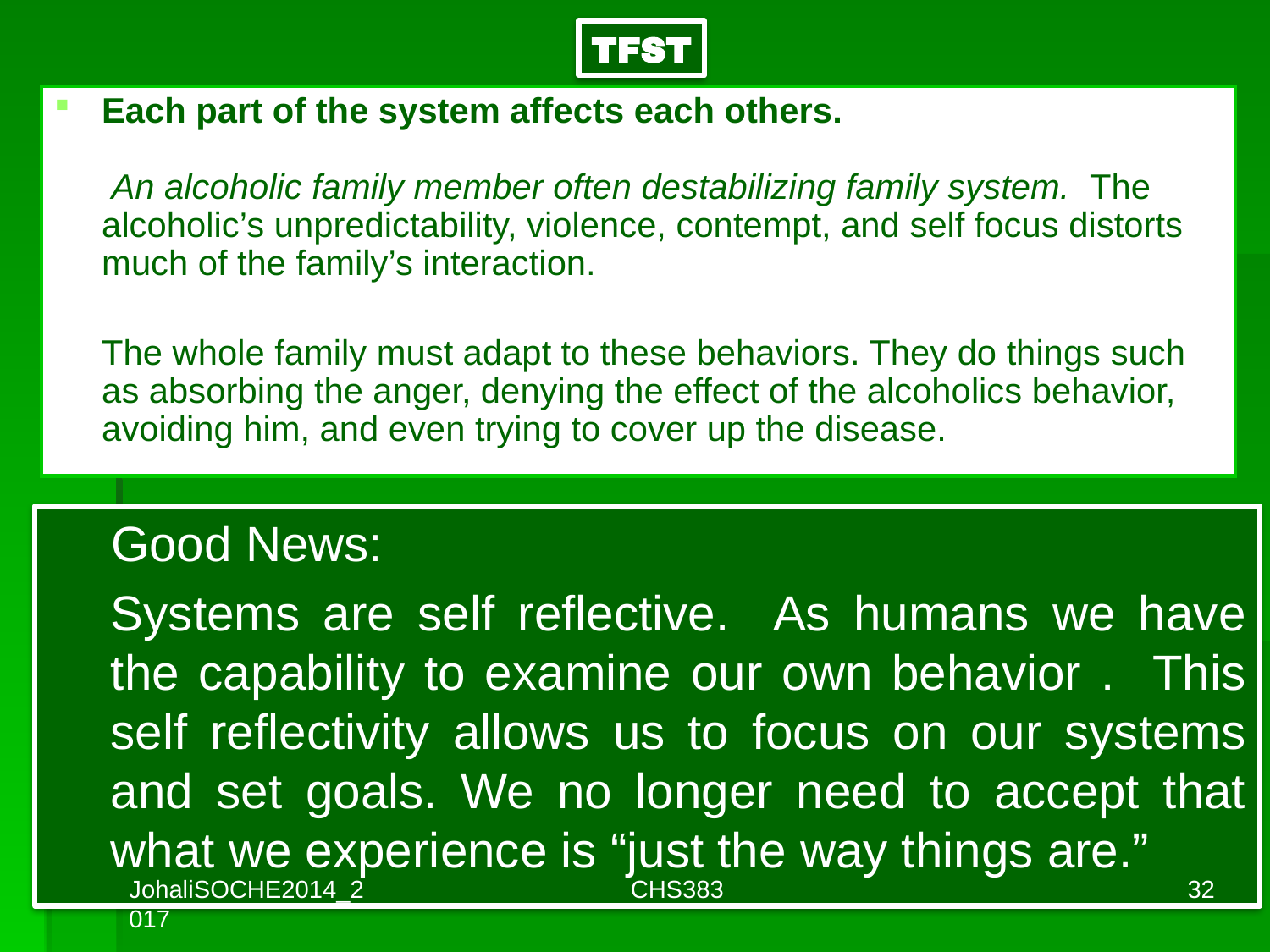

TFST
Each part of the system affects each others.
 An alcoholic family member often destabilizing family system.  The alcoholic’s unpredictability, violence, contempt, and self focus distorts much of the family’s interaction.

	The whole family must adapt to these behaviors. They do things such as absorbing the anger, denying the effect of the alcoholics behavior, avoiding him, and even trying to cover up the disease.
Good News:
	Systems are self reflective.  As humans we have the capability to examine our own behavior .  This self reflectivity allows us to focus on our systems and set goals. We no longer need to accept that what we experience is “just the way things are.”

JohaliSOCHE2014_2017
CHS383
32